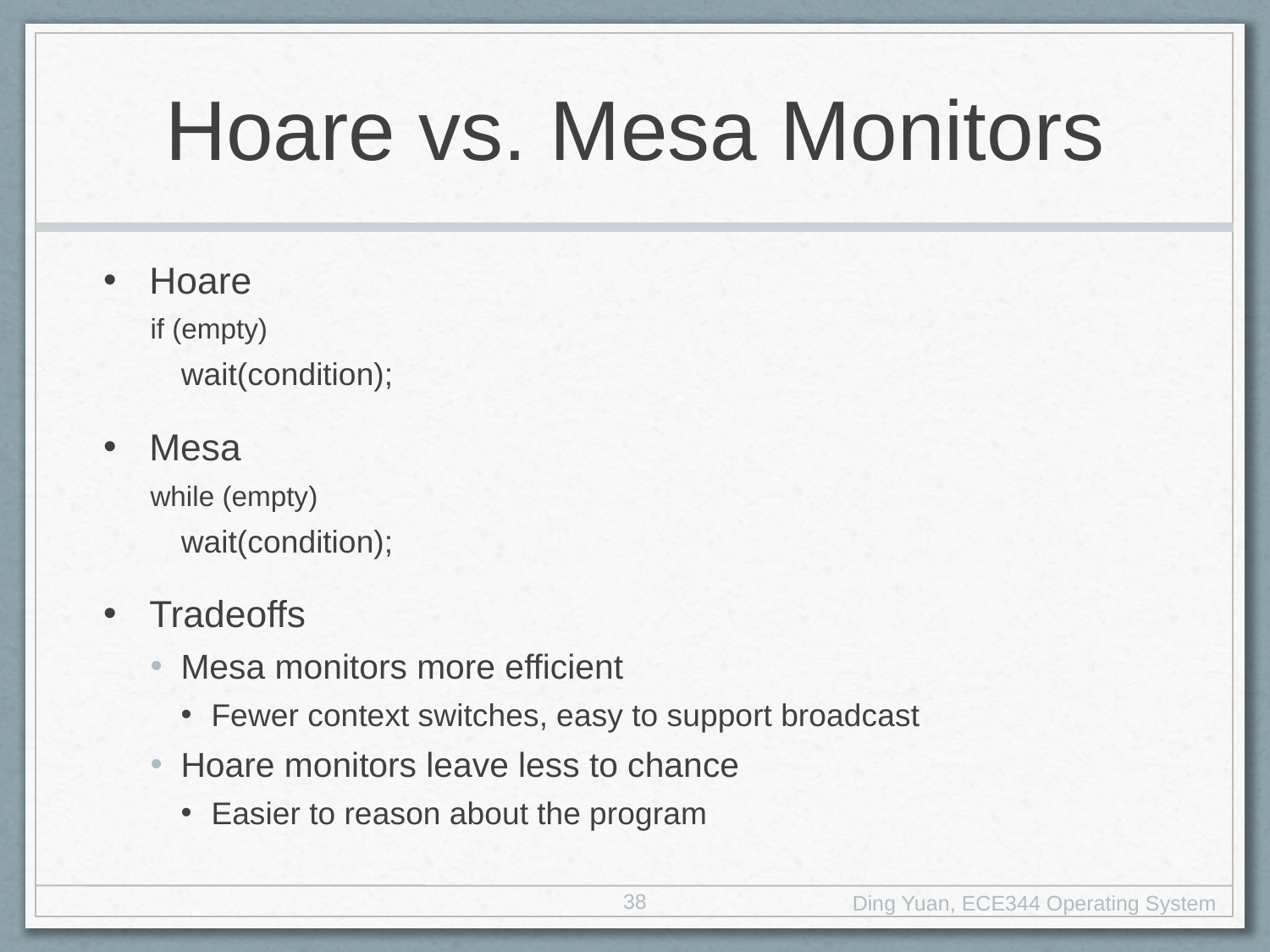

# Hoare vs. Mesa Monitors
Hoare
if (empty)
wait(condition);
Mesa
while (empty)
wait(condition);
Tradeoffs
Mesa monitors more efficient
Fewer context switches, easy to support broadcast
Hoare monitors leave less to chance
Easier to reason about the program
38
Ding Yuan, ECE344 Operating System